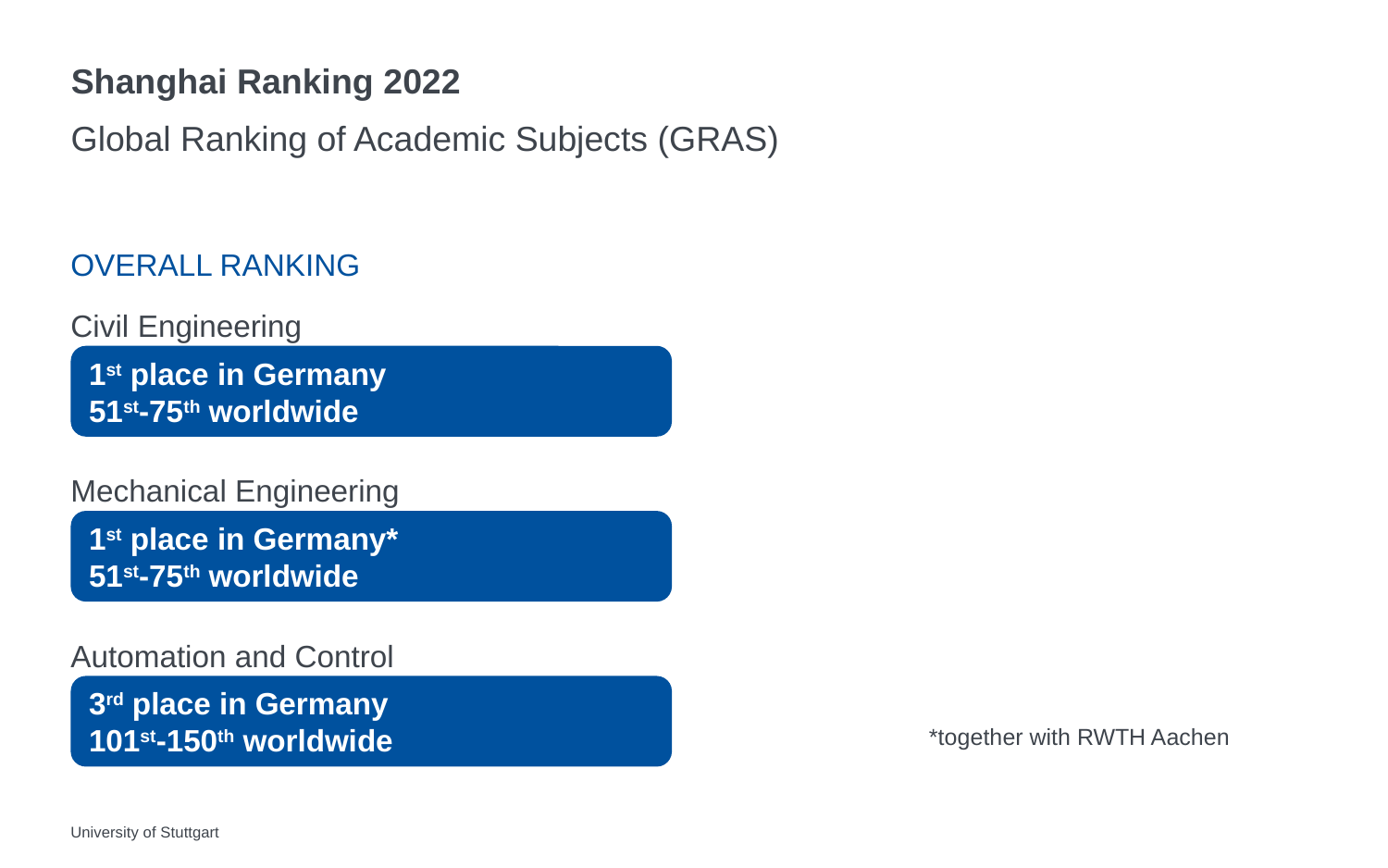

# Shanghai Ranking 2022 (1/2)
Global Ranking of Academic Subjects (GRAS)
Overall Ranking
Civil Engineering
1st place in Germany
51st-75th worldwide
Mechanical Engineering
1st place in Germany*
51st-75th worldwide
Automation and Control
3rd place in Germany
101st-150th worldwide
*together with RWTH Aachen
University of Stuttgart